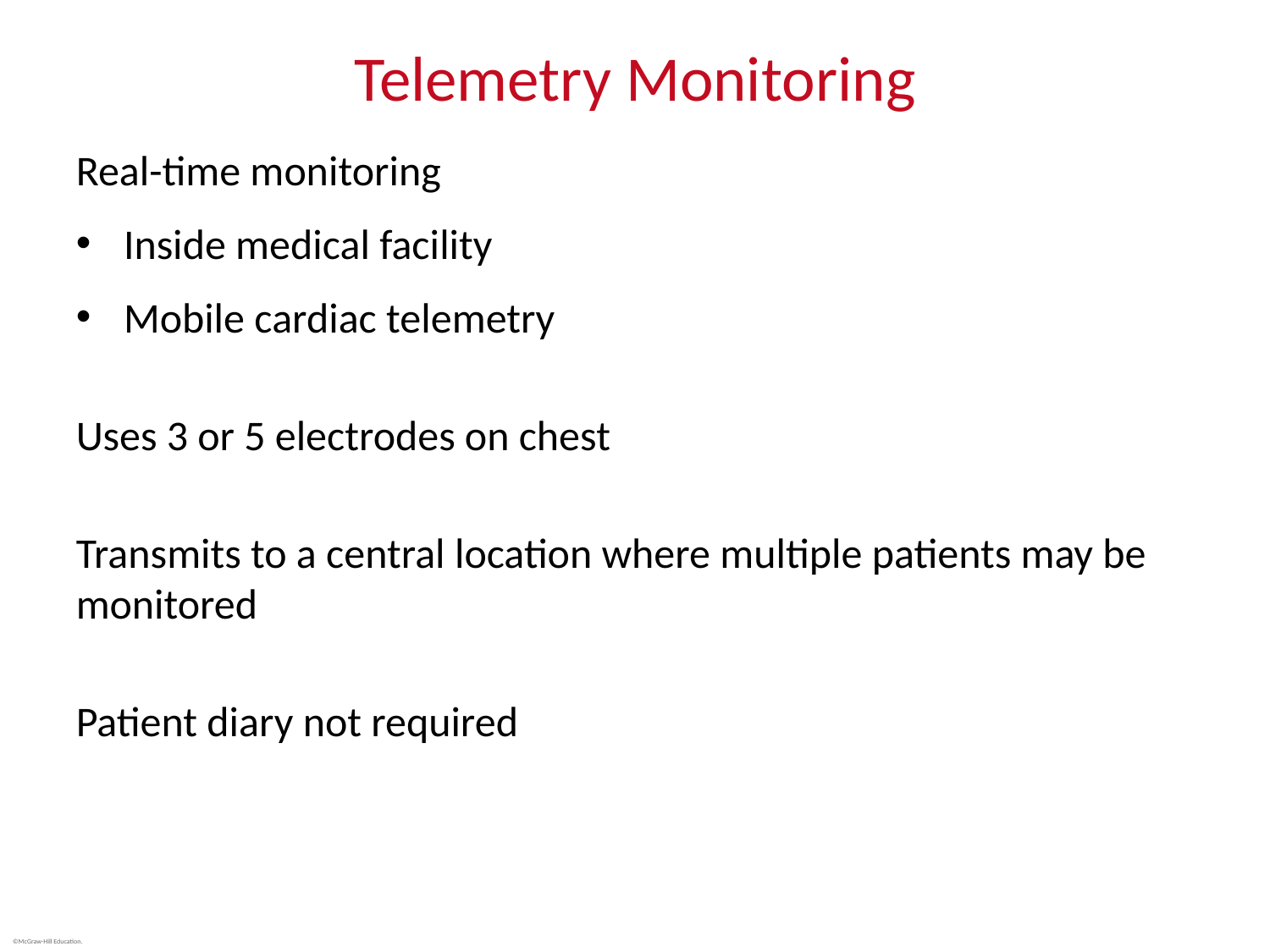

# Telemetry Monitoring
Real-time monitoring
Inside medical facility
Mobile cardiac telemetry
Uses 3 or 5 electrodes on chest
Transmits to a central location where multiple patients may be monitored
Patient diary not required